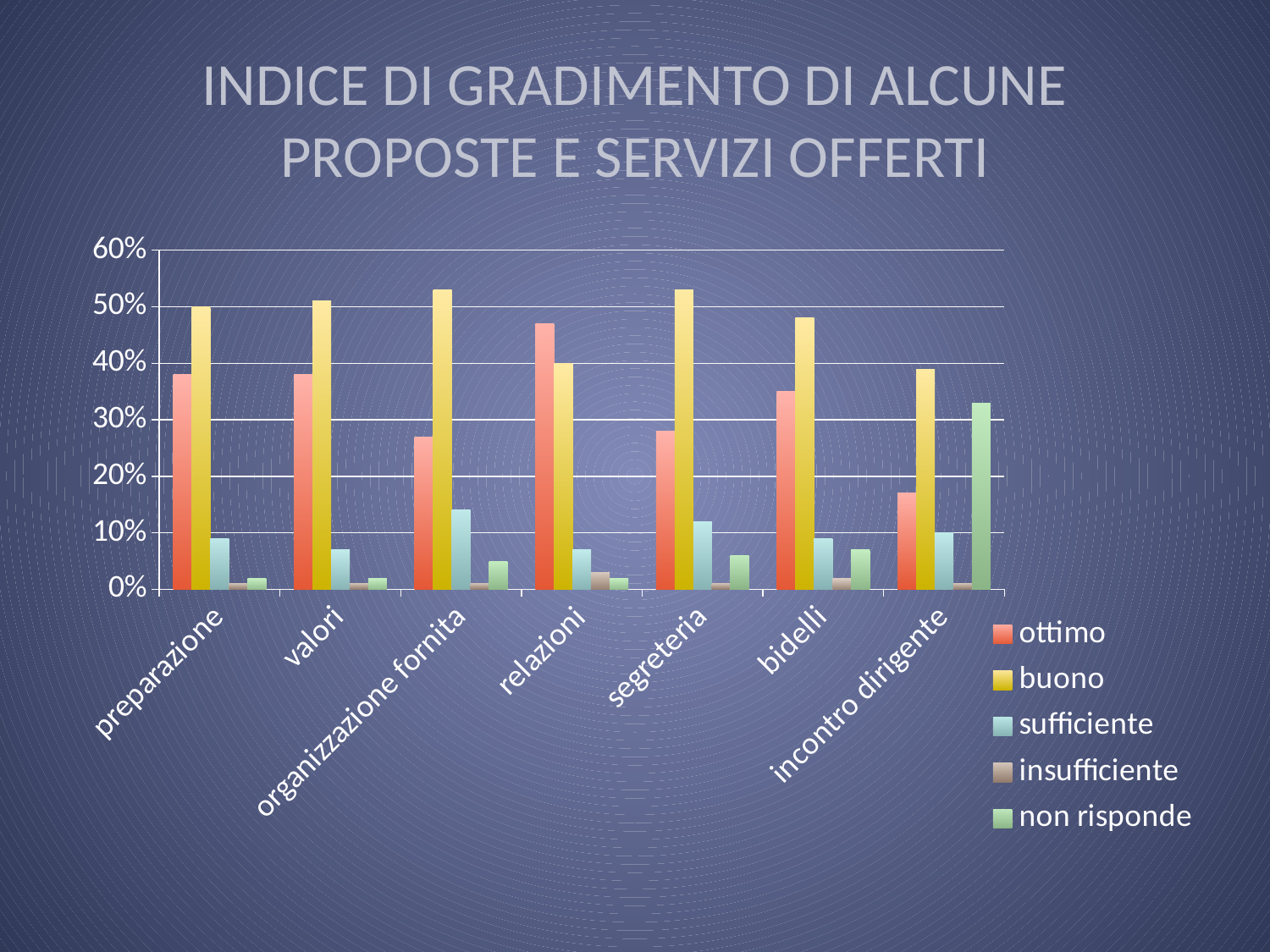

# Indice di gradimento di alcune proposte E SERVIZI OFFERTI

### Chart

| Category | ottimo | buono | sufficiente | insufficiente | non risponde |
|---|---|---|---|---|---|
| preparazione | 0.38000000000000006 | 0.5 | 0.09000000000000001 | 0.010000000000000002 | 0.020000000000000004 |
| valori | 0.38000000000000006 | 0.51 | 0.07000000000000002 | 0.010000000000000002 | 0.020000000000000004 |
| organizzazione fornita | 0.27 | 0.53 | 0.14 | 0.010000000000000002 | 0.05 |
| relazioni | 0.47000000000000003 | 0.4 | 0.07000000000000002 | 0.030000000000000002 | 0.020000000000000004 |
| segreteria | 0.2800000000000001 | 0.53 | 0.12000000000000001 | 0.010000000000000002 | 0.060000000000000005 |
| bidelli | 0.35000000000000003 | 0.48000000000000004 | 0.09000000000000001 | 0.020000000000000004 | 0.07000000000000002 |
| incontro dirigente | 0.17 | 0.39000000000000007 | 0.1 | 0.010000000000000002 | 0.33000000000000007 |